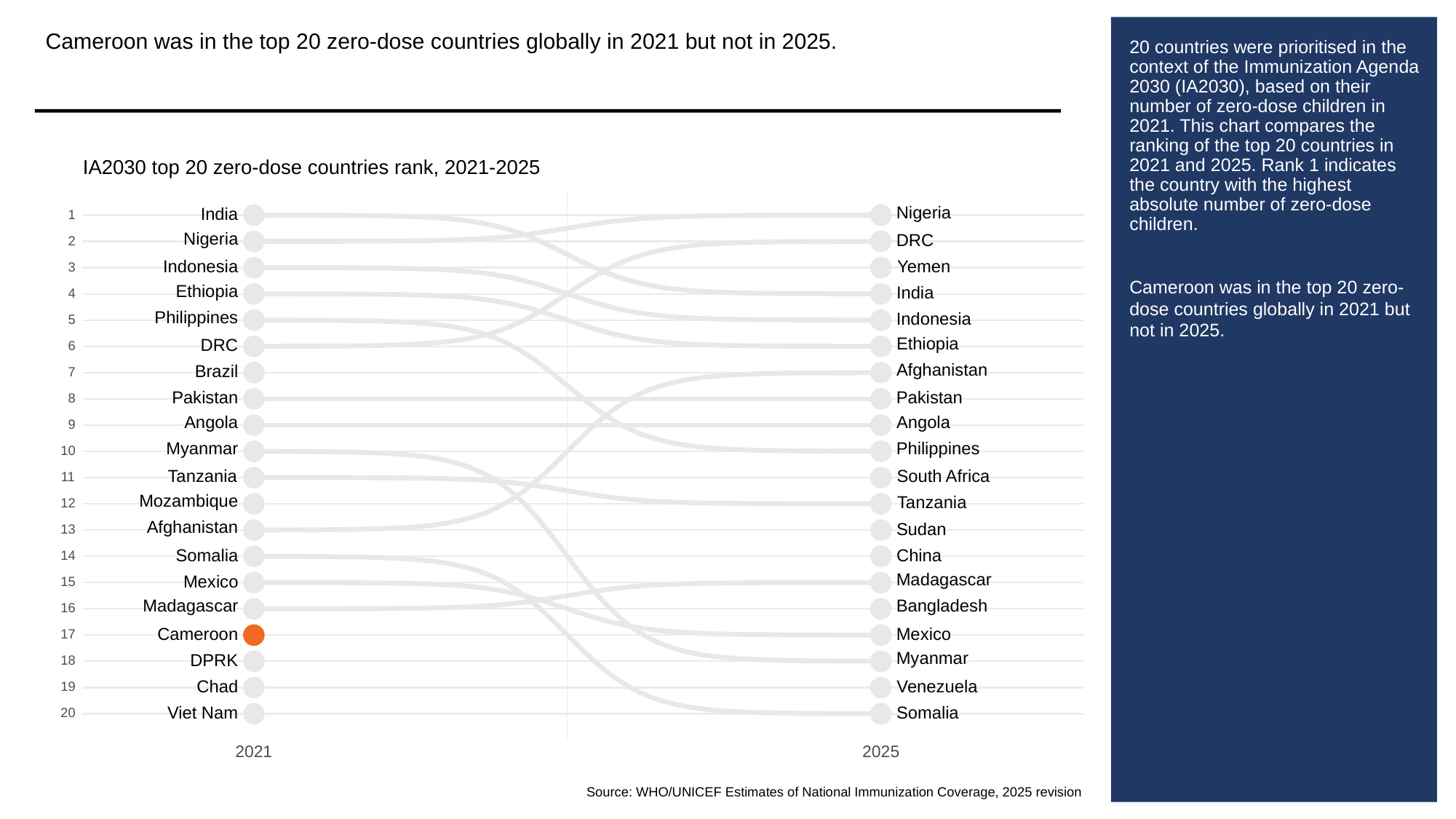

Cameroon was in the top 20 zero-dose countries globally in 2021 but not in 2025.
# 20 countries were prioritised in the context of the Immunization Agenda 2030 (IA2030), based on their number of zero-dose children in 2021. This chart compares the ranking of the top 20 countries in 2021 and 2025. Rank 1 indicates the country with the highest absolute number of zero-dose children.

Cameroon was in the top 20 zero-dose countries globally in 2021 but not in 2025.

IA2030 top 20 zero-dose countries rank, 2021-2025

Nigeria
India
1

Nigeria
DRC
2

Indonesia
Yemen
3

Ethiopia
India
4

Philippines
Indonesia
5

Ethiopia
DRC
6

Afghanistan
Brazil
7

Pakistan
Pakistan
8

Angola
Angola
9

Myanmar
Philippines
10

South Africa
Tanzania
11

Mozambique
Tanzania
12

Afghanistan
Sudan
13

Somalia
China
14

Madagascar
Mexico
15

Madagascar
Bangladesh
16

Cameroon
Mexico
17

Myanmar
DPRK
18

Chad
Venezuela
19

Somalia
Viet Nam
20

2021
2025
Source: WHO/UNICEF Estimates of National Immunization Coverage, 2025 revision